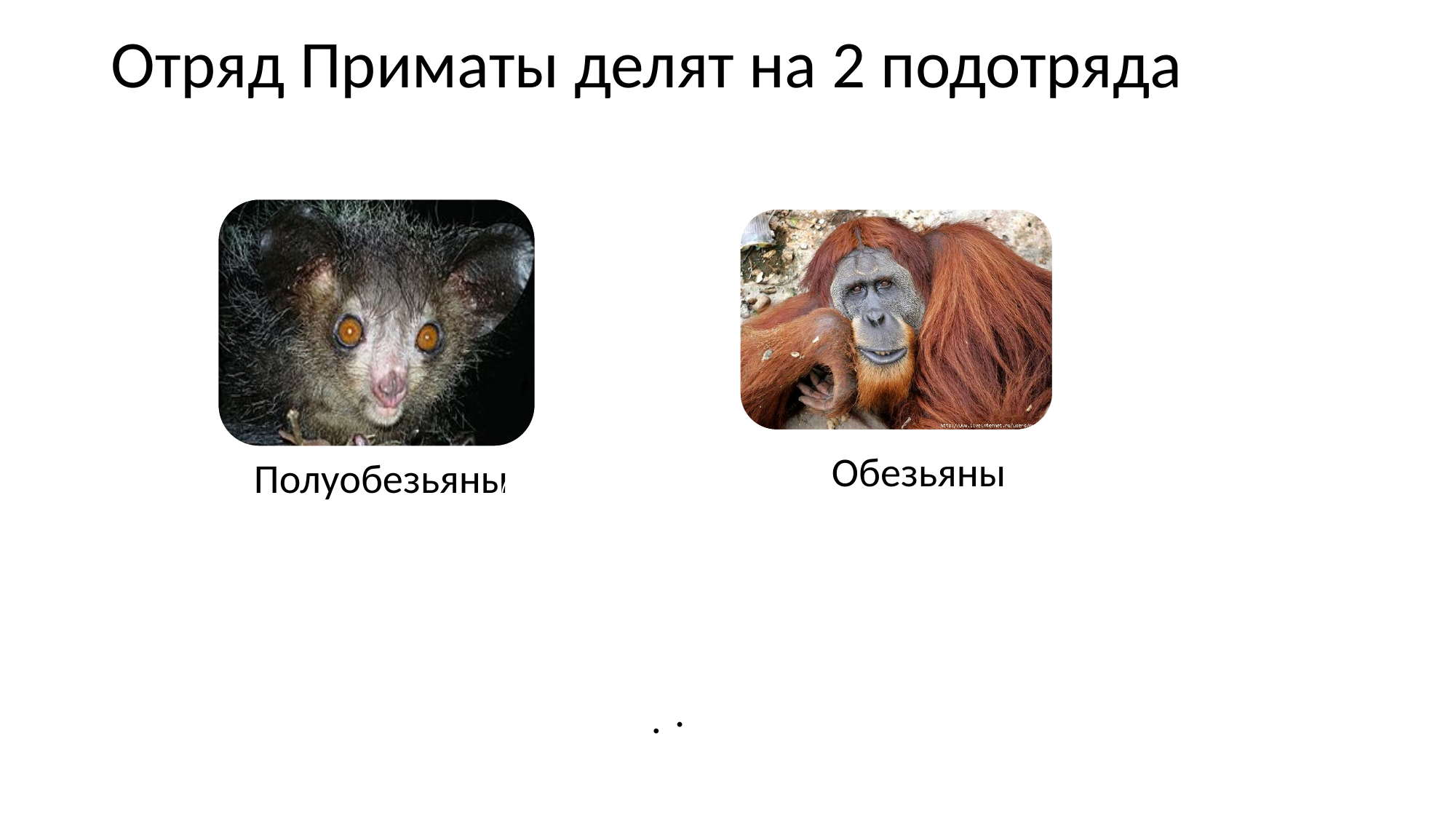

# Отряд Приматы делят на 2 подотряда
Полуобезьяны
.
Обезьяны
.